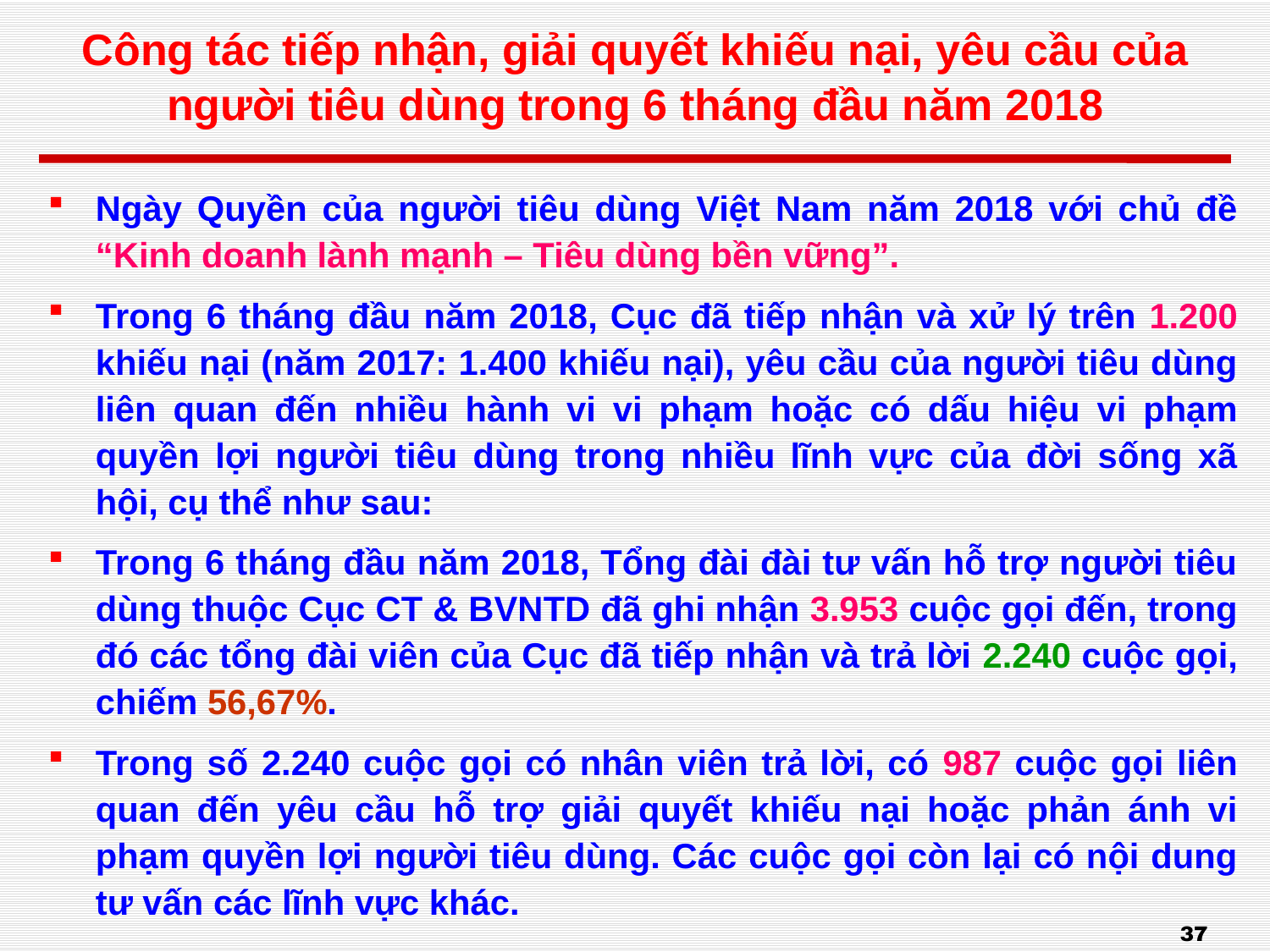

# Công tác tiếp nhận, giải quyết khiếu nại, yêu cầu của người tiêu dùng trong 6 tháng đầu năm 2018
Ngày Quyền của người tiêu dùng Việt Nam năm 2018 với chủ đề “Kinh doanh lành mạnh – Tiêu dùng bền vững”.
Trong 6 tháng đầu năm 2018, Cục đã tiếp nhận và xử lý trên 1.200 khiếu nại (năm 2017: 1.400 khiếu nại), yêu cầu của người tiêu dùng liên quan đến nhiều hành vi vi phạm hoặc có dấu hiệu vi phạm quyền lợi người tiêu dùng trong nhiều lĩnh vực của đời sống xã hội, cụ thể như sau:
Trong 6 tháng đầu năm 2018, Tổng đài đài tư vấn hỗ trợ người tiêu dùng thuộc Cục CT & BVNTD đã ghi nhận 3.953 cuộc gọi đến, trong đó các tổng đài viên của Cục đã tiếp nhận và trả lời 2.240 cuộc gọi, chiếm 56,67%.
Trong số 2.240 cuộc gọi có nhân viên trả lời, có 987 cuộc gọi liên quan đến yêu cầu hỗ trợ giải quyết khiếu nại hoặc phản ánh vi phạm quyền lợi người tiêu dùng. Các cuộc gọi còn lại có nội dung tư vấn các lĩnh vực khác.